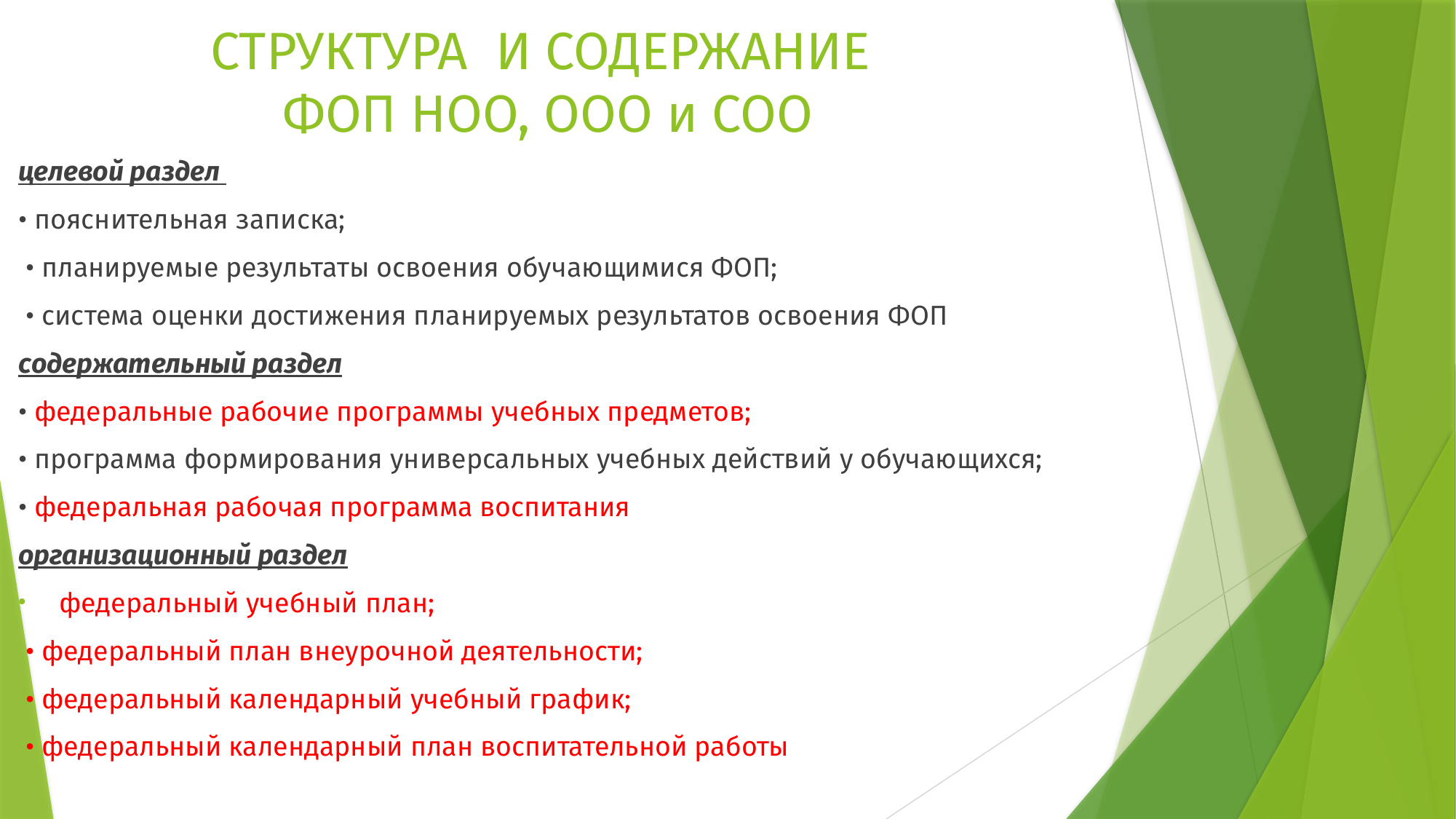

# СТРУКТУРА  И СОДЕРЖАНИЕ ФОП НОО, ООО и СОО
целевой раздел
• пояснительная записка;
 • планируемые результаты освоения обучающимися ФОП;
 • система оценки достижения планируемых результатов освоения ФОП
cодержательный раздел
• федеральные рабочие программы учебных предметов;
• программа формирования универсальных учебных действий у обучающихся;
• федеральная рабочая программа воспитания
организационный раздел
федеральный учебный план;
 • федеральный план внеурочной деятельности;
 • федеральный календарный учебный график;
 • федеральный календарный план воспитательной работы